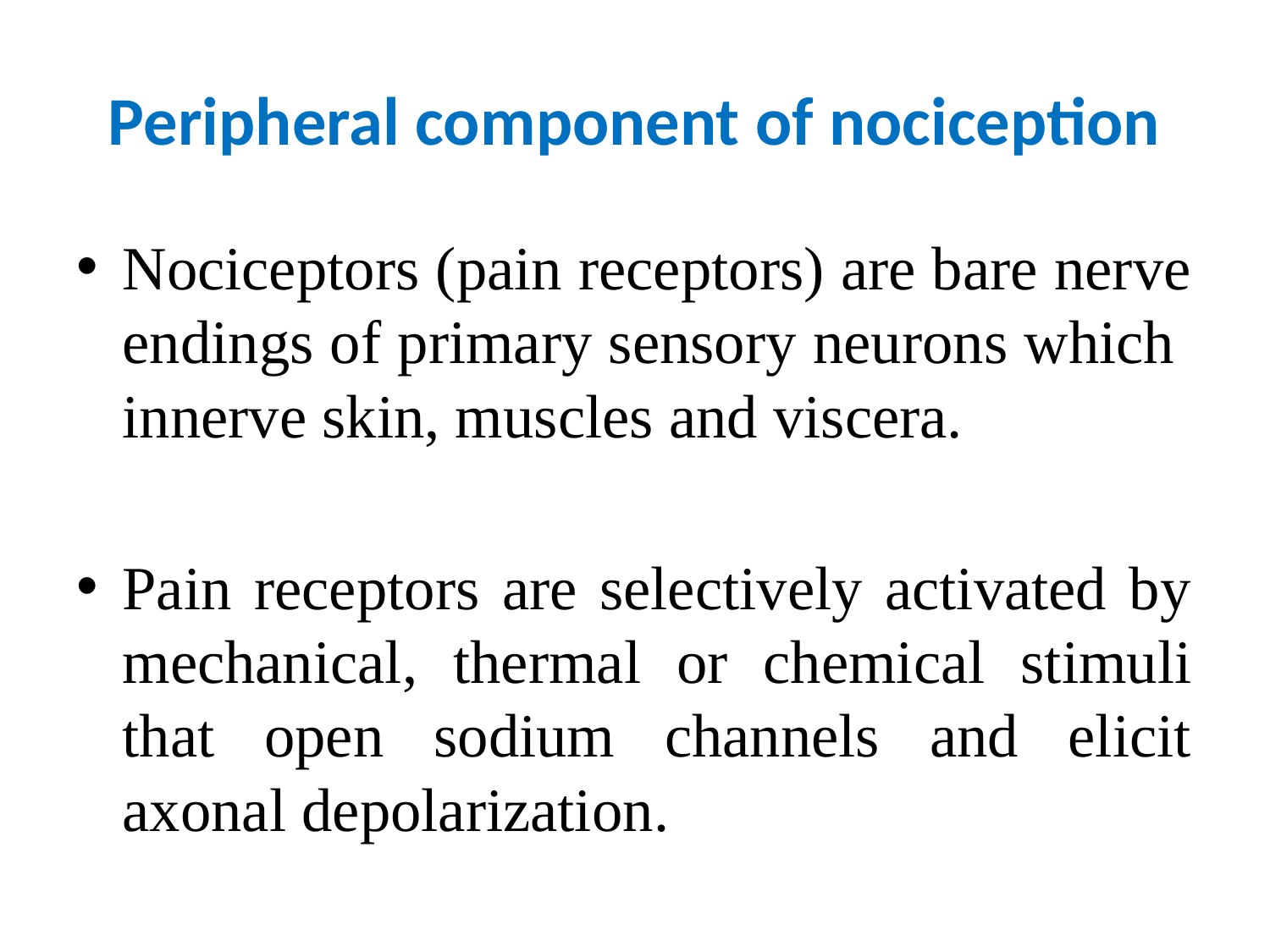

# Peripheral component of nociception
Nociceptors (pain receptors) are bare nerve endings of primary sensory neurons which  innerve skin, muscles and viscera.

Pain receptors are selectively activated by mechanical, thermal or chemical stimuli that open sodium channels and elicit axonal depolarization.